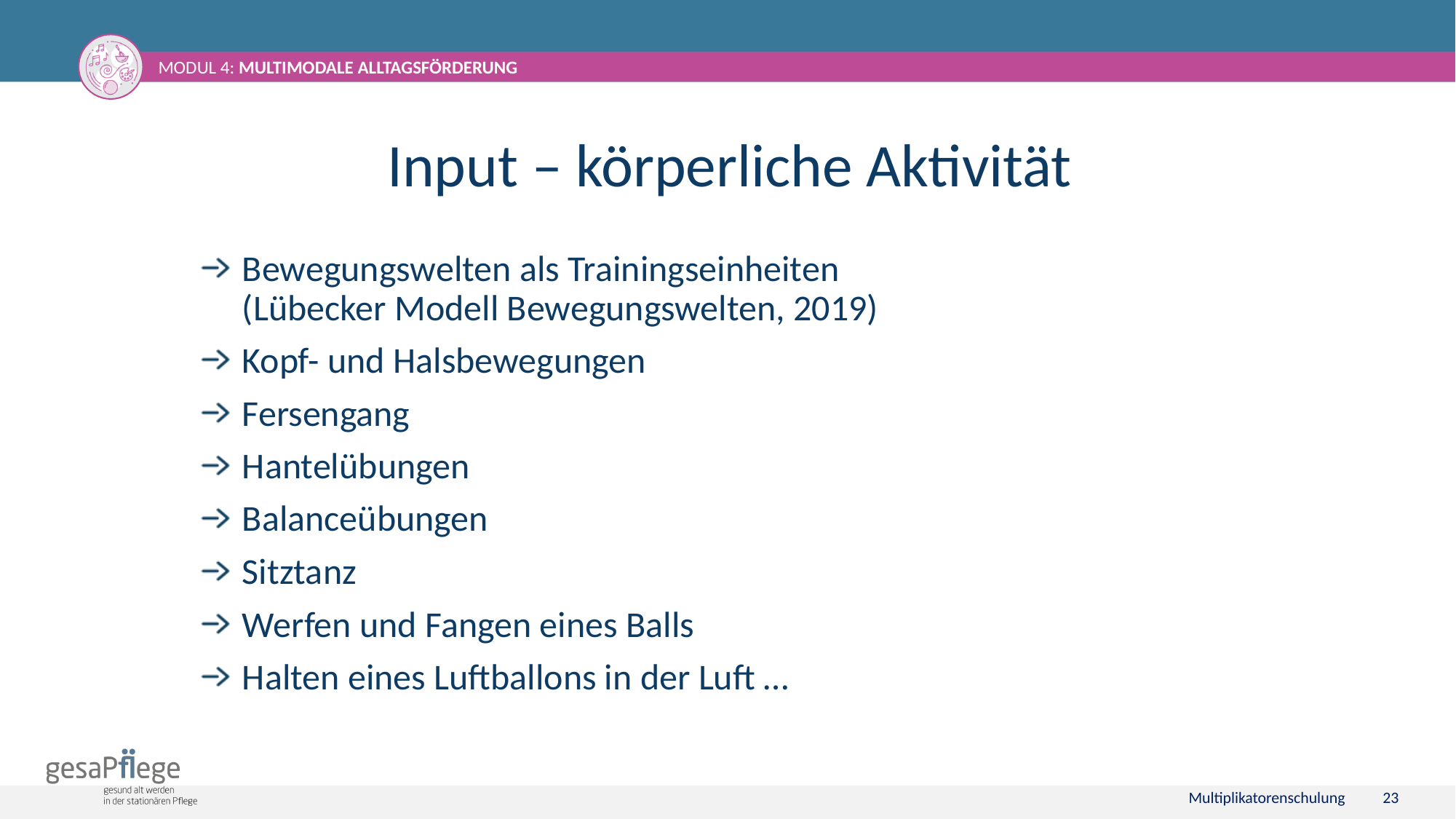

# Input – körperliche Aktivität
Bewegungswelten als Trainingseinheiten
(Lübecker Modell Bewegungswelten, 2019)
Kopf- und Halsbewegungen
Fersengang
Hantelübungen
Balanceübungen
Sitztanz
Werfen und Fangen eines Balls
Halten eines Luftballons in der Luft …
Multiplikatorenschulung
23